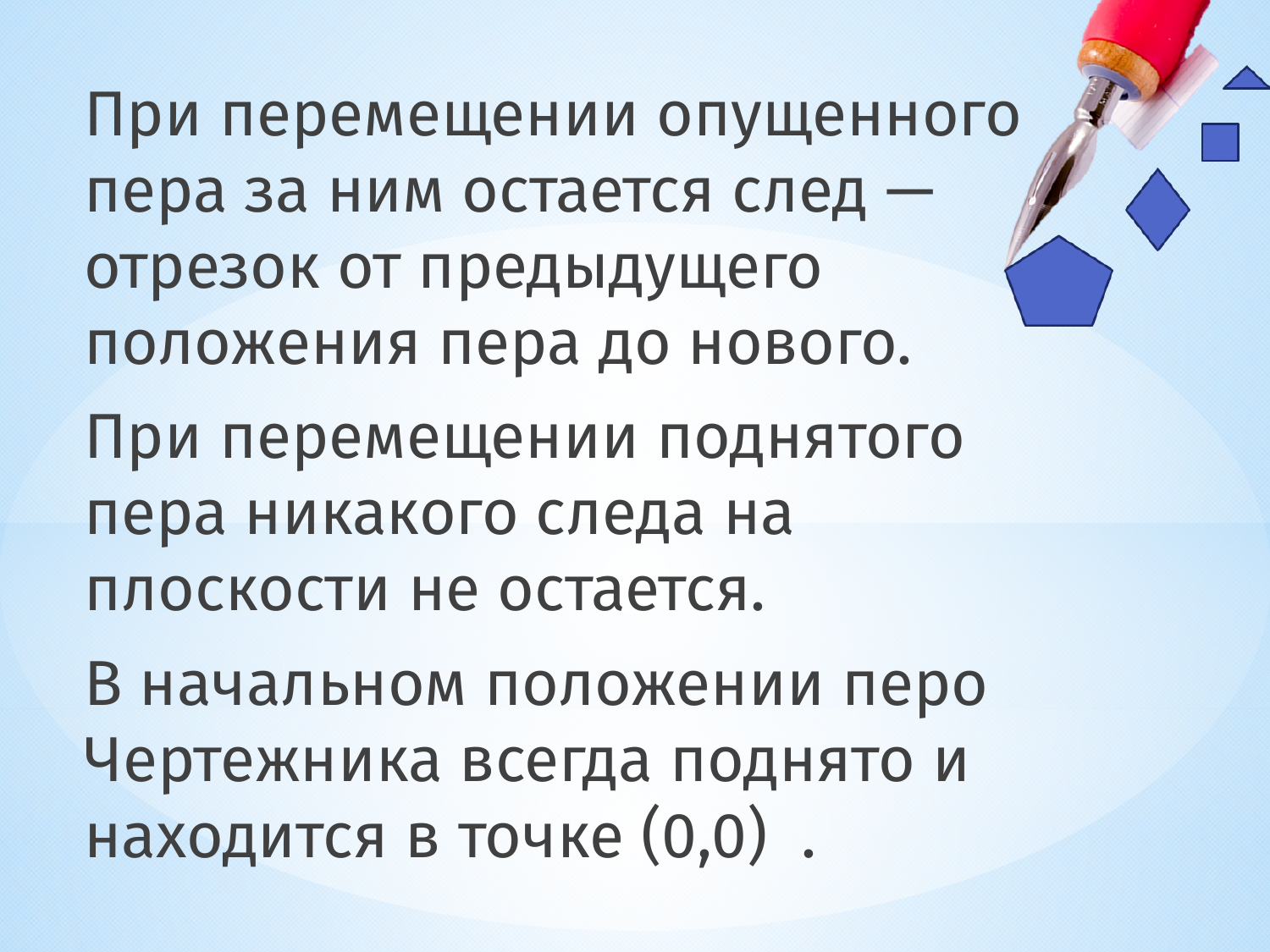

При перемещении опущенного пера за ним остается след — отрезок от предыдущего положения пера до нового.
При перемещении поднятого пера никакого следа на плоскости не остается.
В начальном положении перо Чертежника всегда поднято и находится в точке (0,0)  .